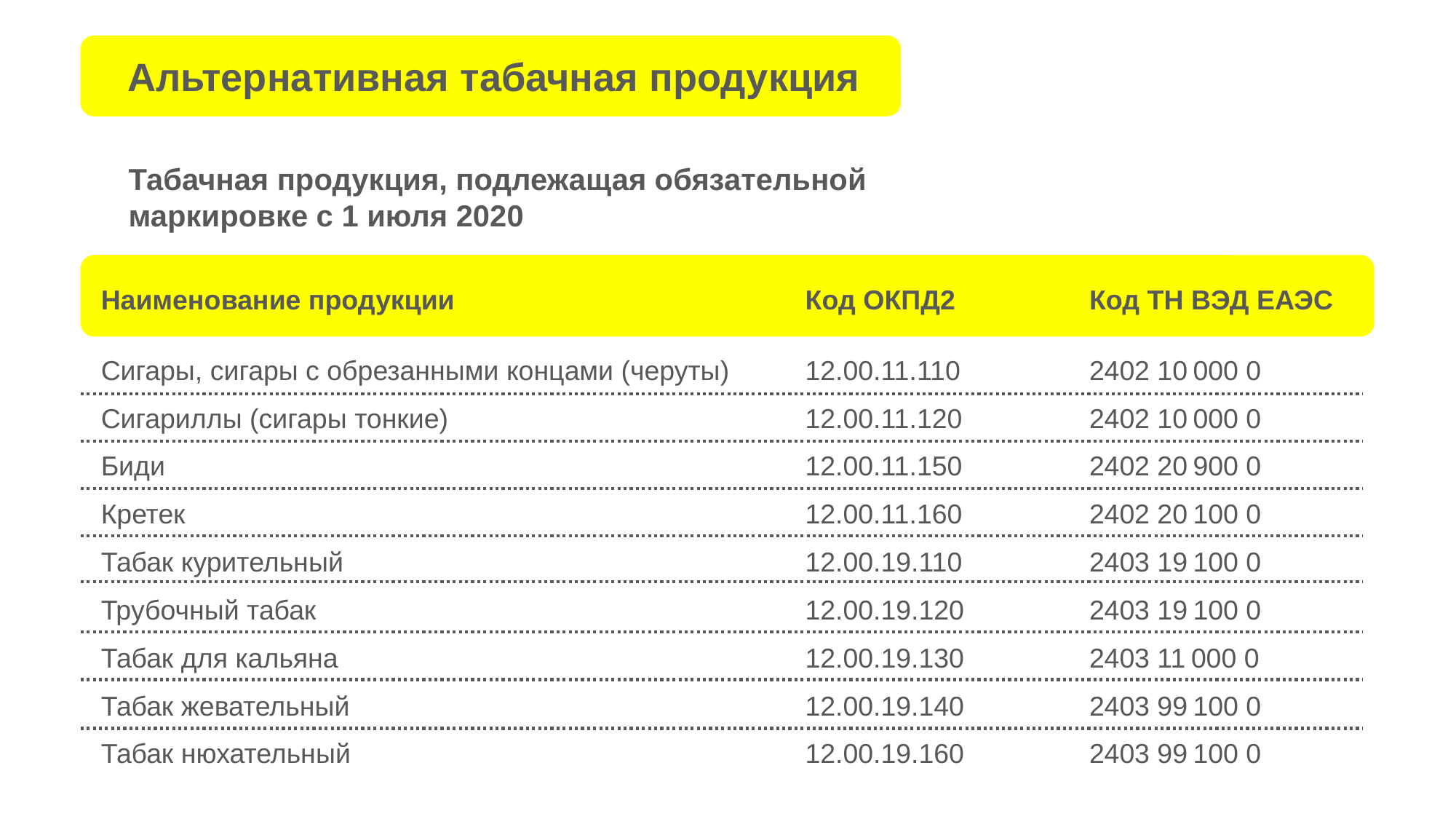

Альтернативная табачная продукция
Табачная продукция, подлежащая обязательной маркировке с 1 июля 2020

Наименование продукции
Сигары, сигары с обрезанными концами (черуты)
Сигариллы (сигары тонкие)
Биди
Кретек
Табак курительный
Трубочный табак
Табак для кальяна
Табак жевательный
Табак нюхательный
Код ОКПД2
12.00.11.110
12.00.11.120
12.00.11.150
12.00.11.160
12.00.19.110
12.00.19.120
12.00.19.130
12.00.19.140
12.00.19.160
Код ТН ВЭД ЕАЭС
2402 10 000 0
2402 10 000 0
2402 20 900 0
2402 20 100 0
2403 19 100 0
2403 19 100 0
2403 11 000 0
2403 99 100 0
2403 99 100 0